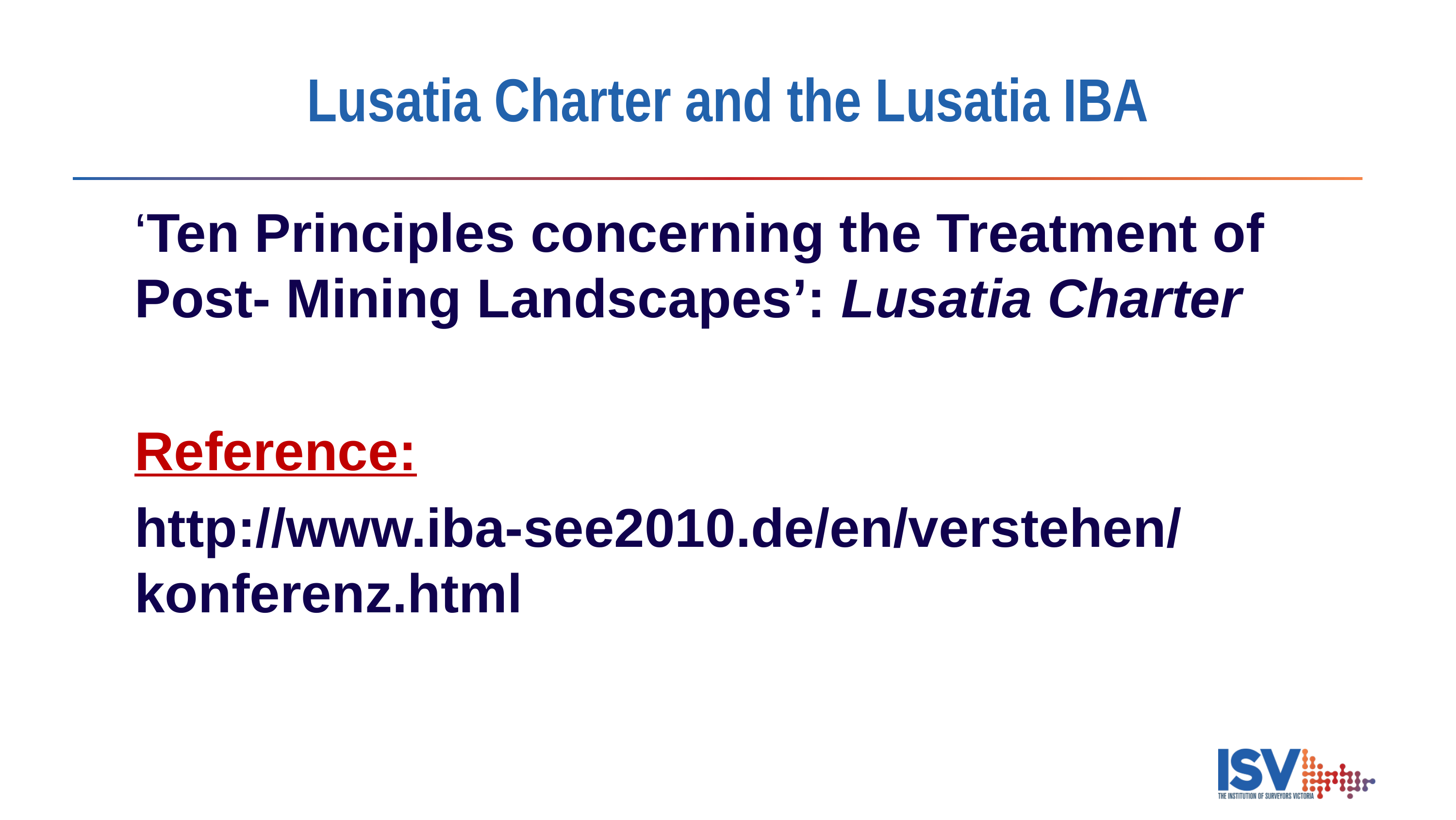

# Lusatia Charter and the Lusatia IBA
	‘Ten Principles concerning the Treatment of Post- Mining Landscapes’: Lusatia Charter

	Reference:
	http://www.iba-see2010.de/en/verstehen/konferenz.html